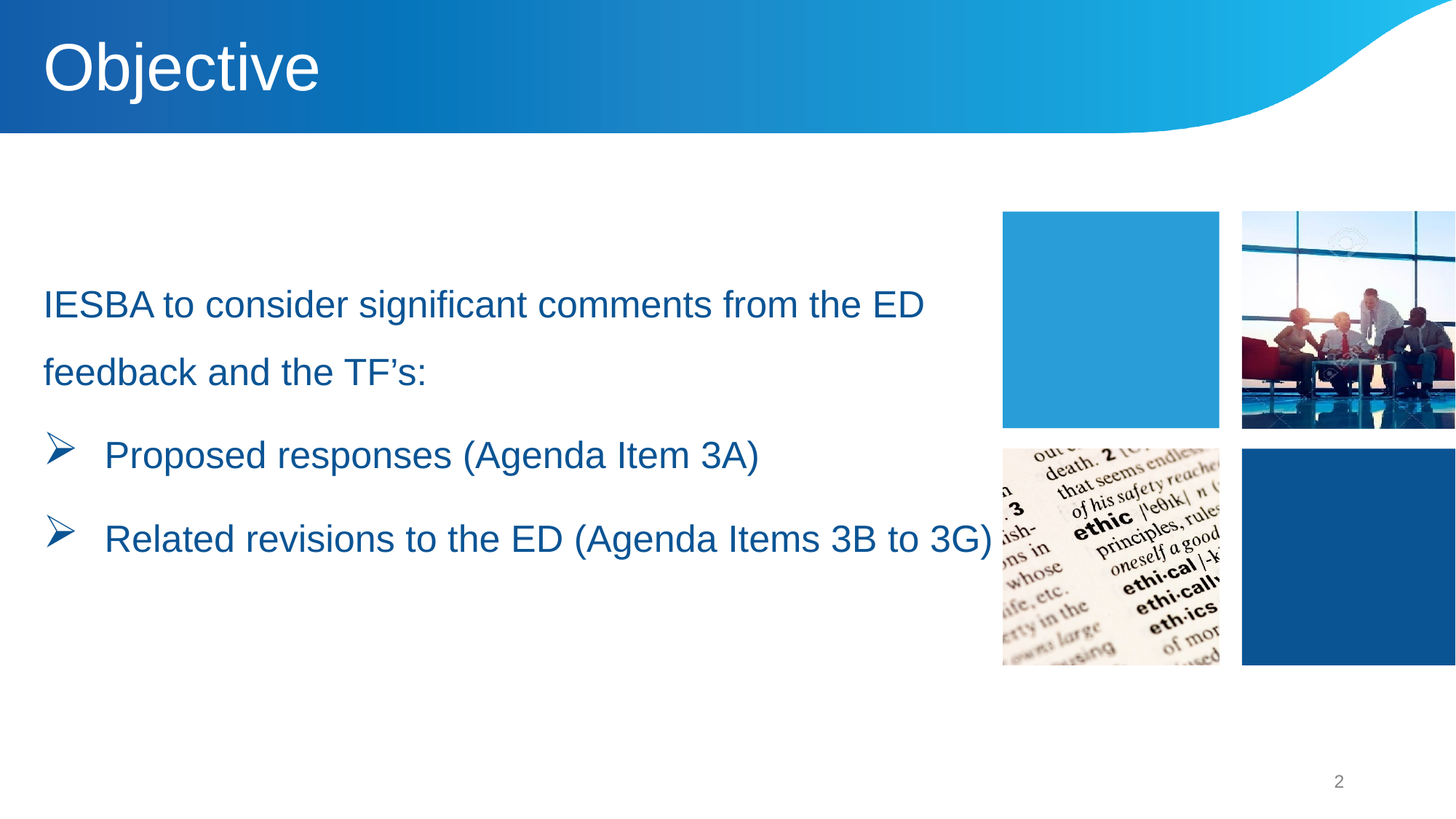

# Objective
IESBA to consider significant comments from the ED feedback and the TF’s:
Proposed responses (Agenda Item 3A)
Related revisions to the ED (Agenda Items 3B to 3G)
2